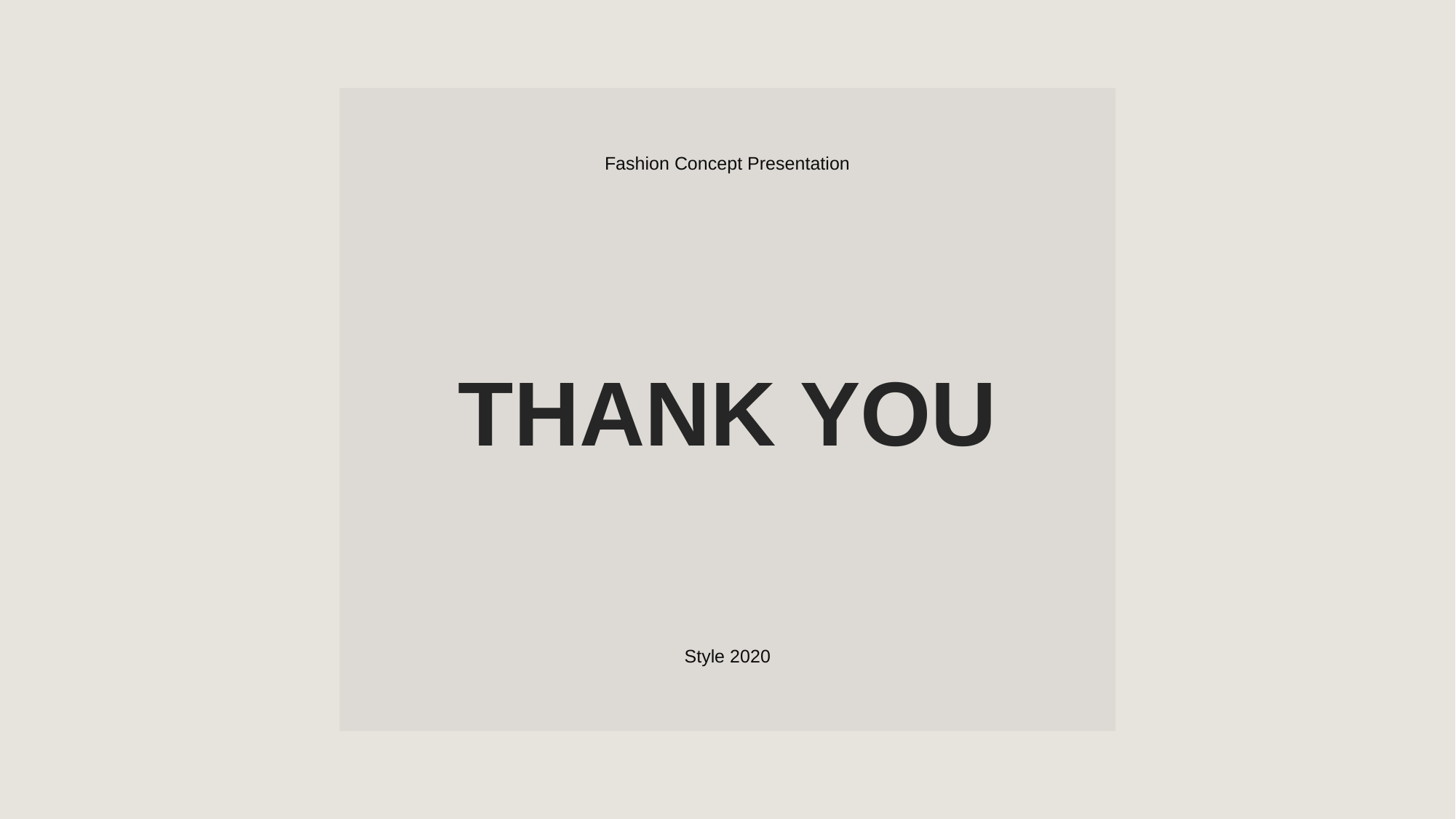

Fashion Concept Presentation
THANK YOU
Style 2020